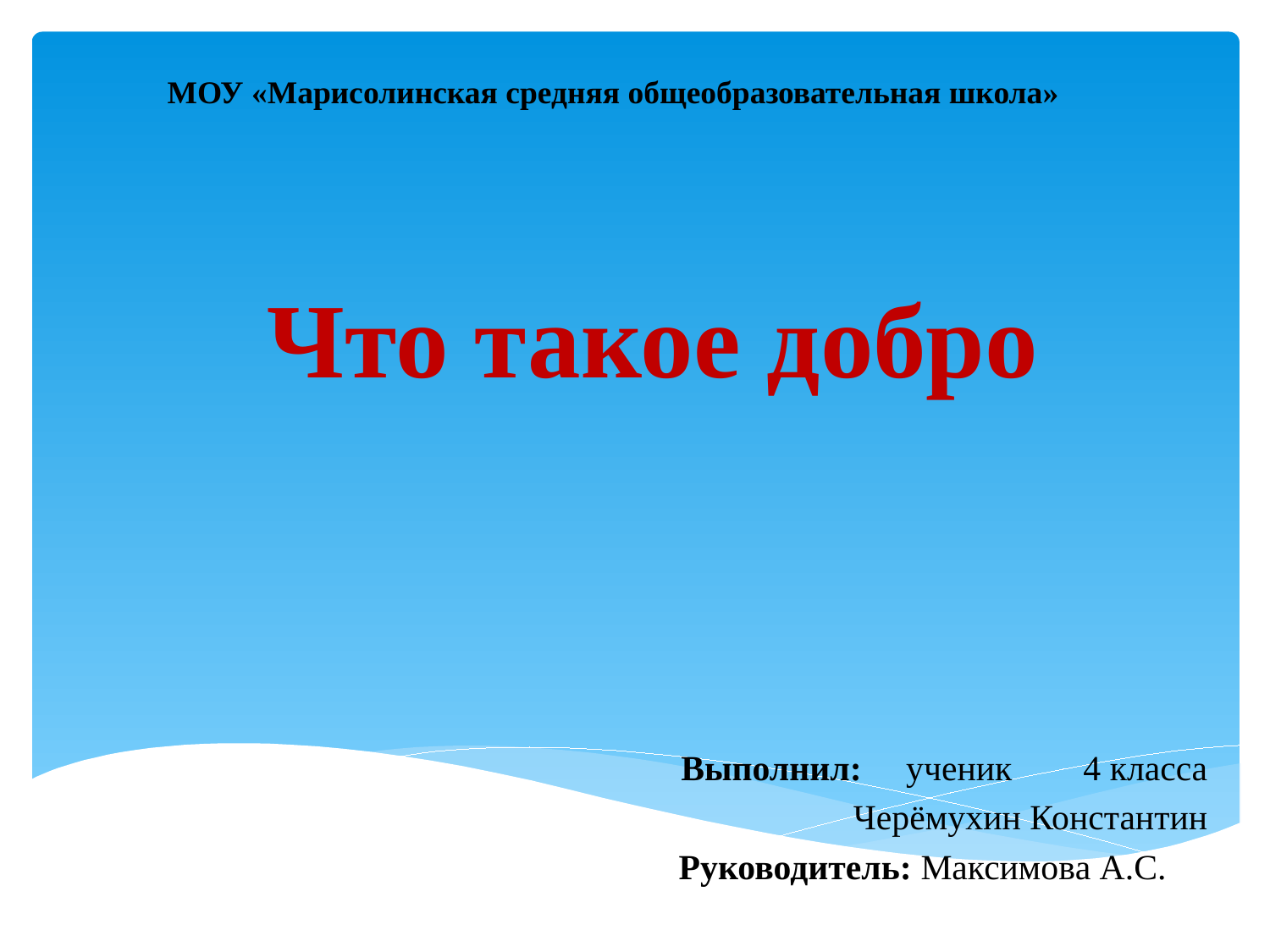

МОУ «Марисолинская средняя общеобразовательная школа»
#
Что такое добро
Выполнил:     ученик        4 класса
Черёмухин Константин
   Руководитель: Максимова А.С..С.